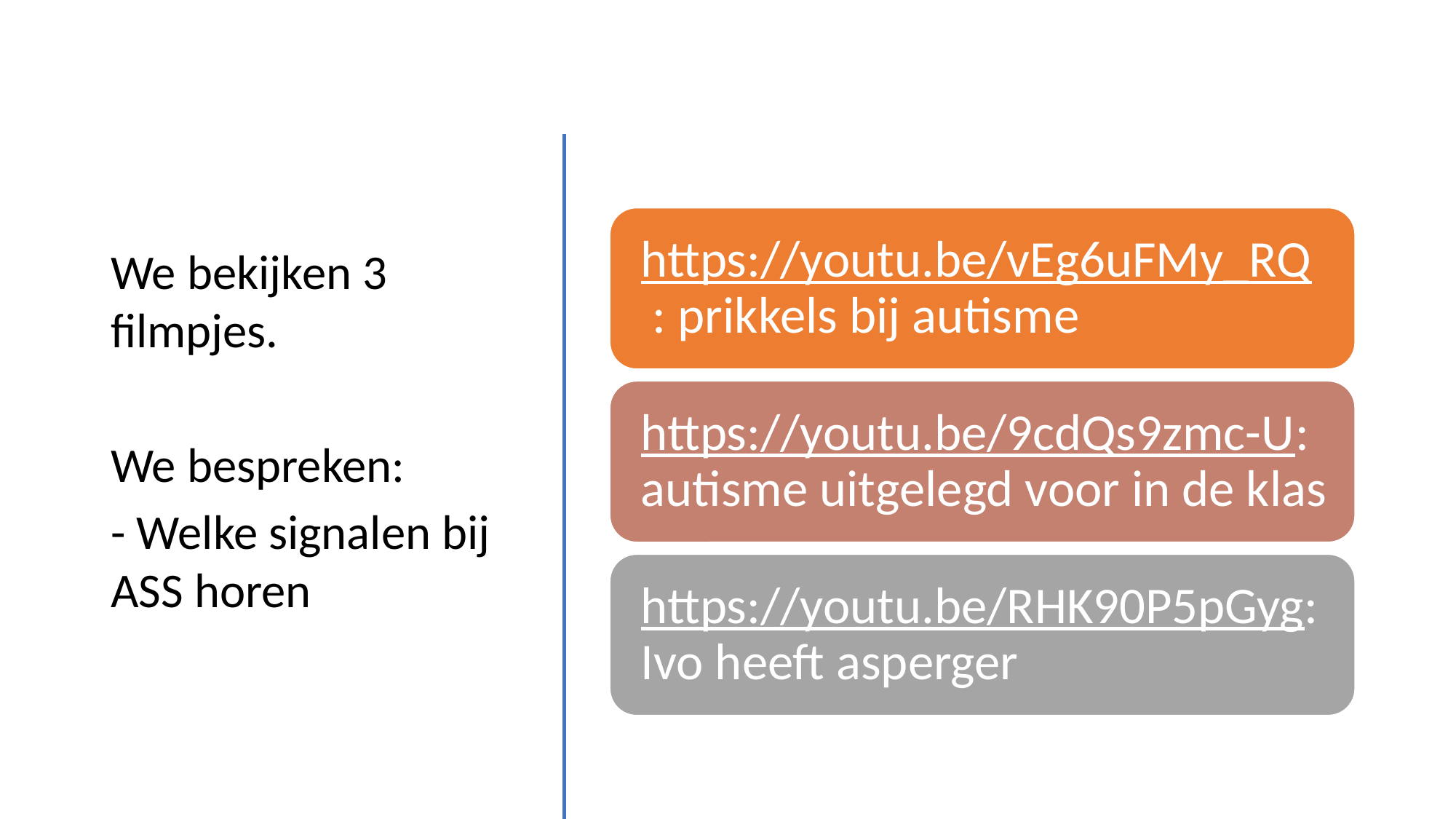

https://youtu.be/vEg6uFMy_RQ : prikkels bij autisme
https://youtu.be/9cdQs9zmc-U: autisme uitgelegd voor in de klas
https://youtu.be/RHK90P5pGyg: Ivo heeft asperger
We bekijken 3 filmpjes.

We bespreken:
- Welke signalen bij ASS horen